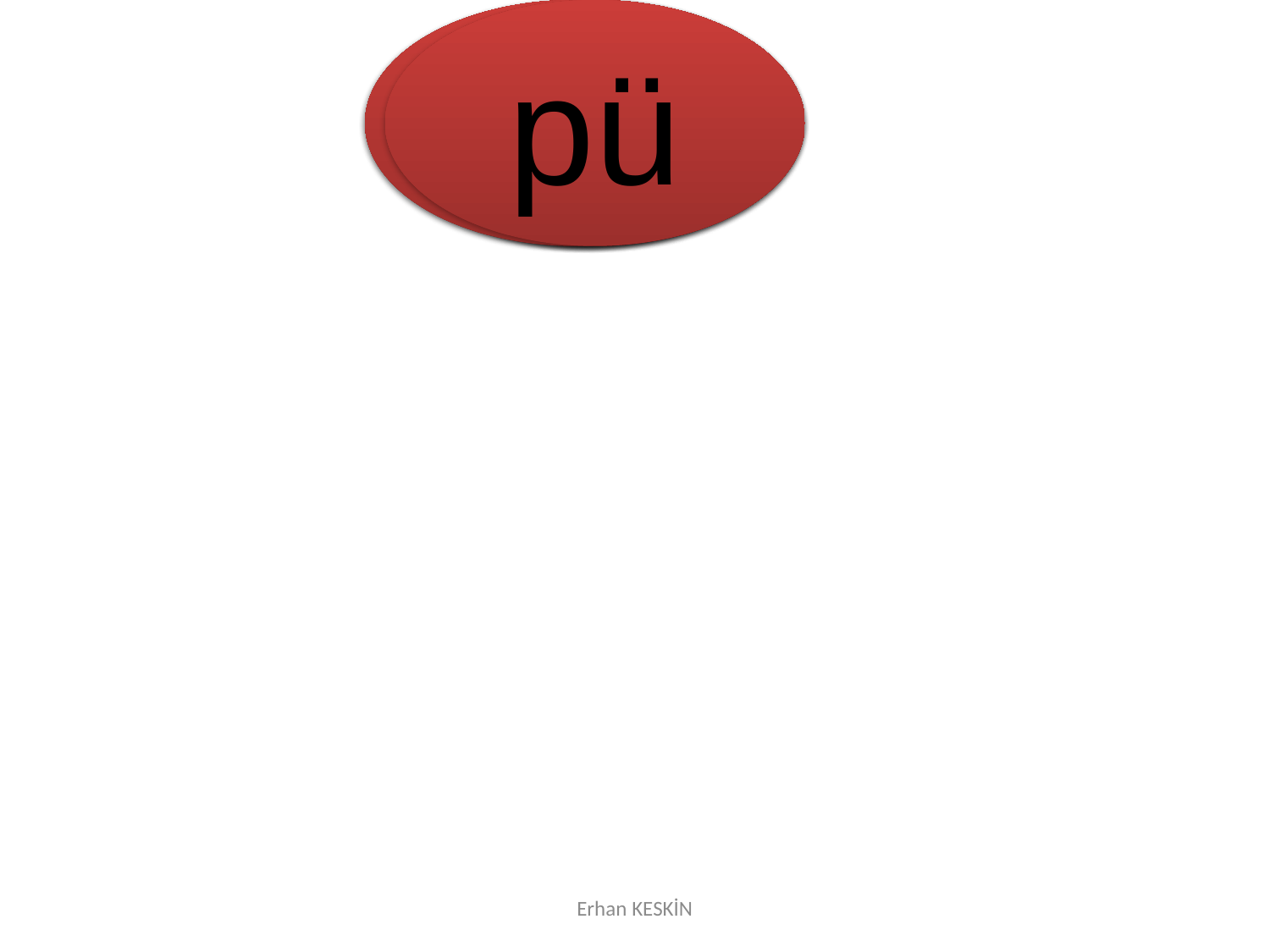

pi
pö
pe
pu
pa
po
pı
pü
Erhan KESKİN